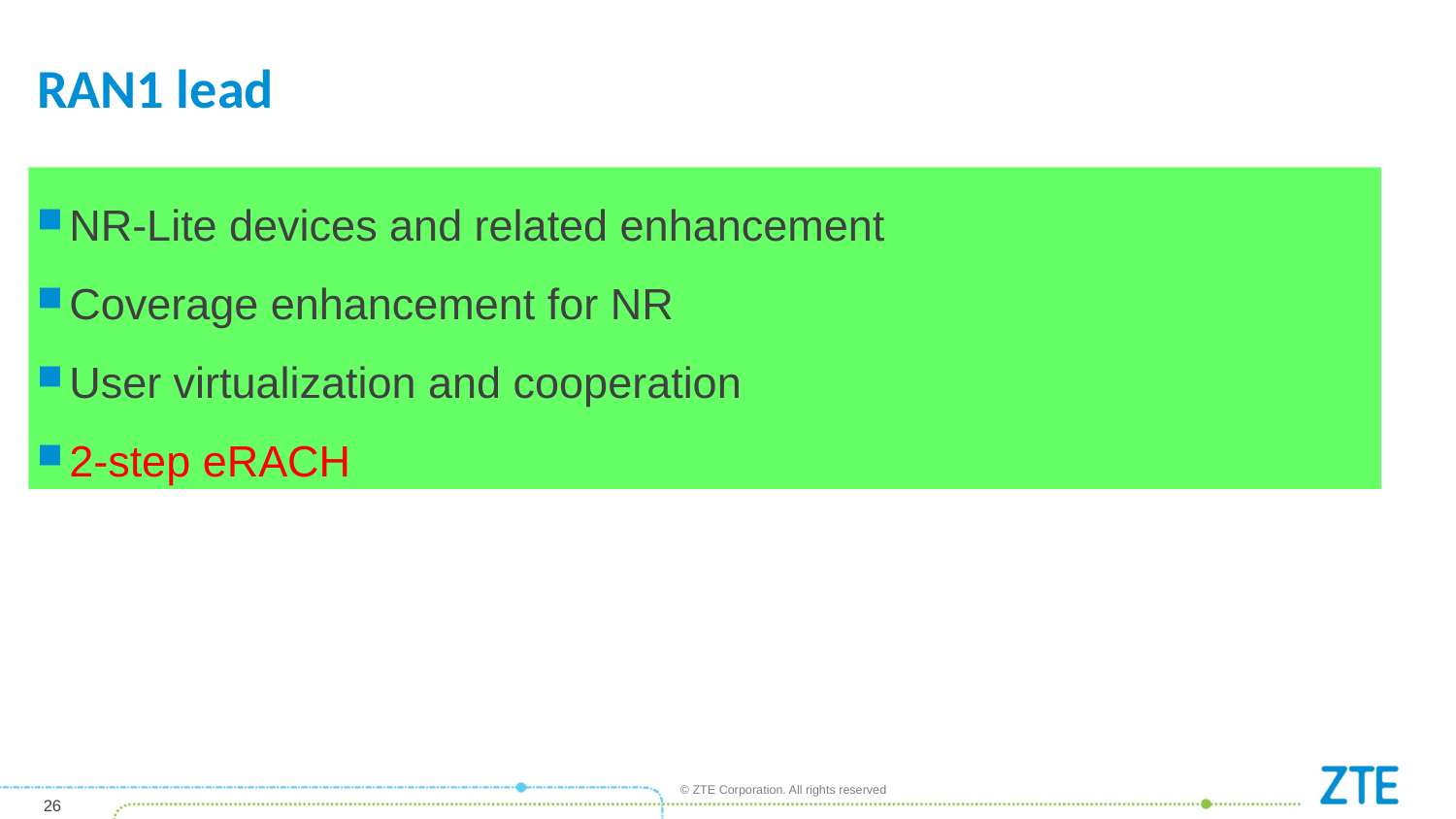

# RAN1 lead
NR-Lite devices and related enhancement
Coverage enhancement for NR
User virtualization and cooperation
2-step eRACH